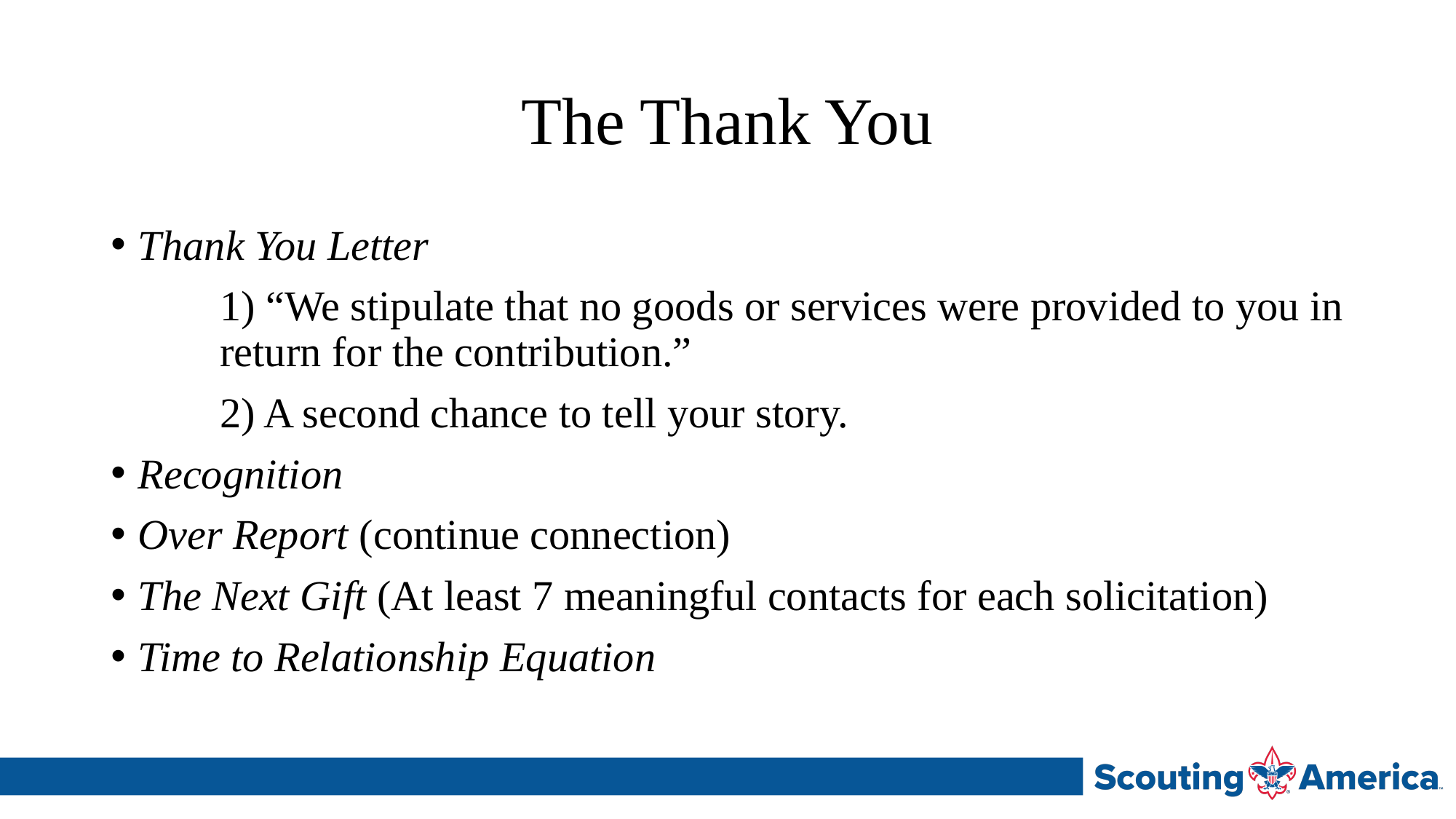

# The Thank You
Thank You Letter
	1) “We stipulate that no goods or services were provided to you in 	return for the contribution.”
	2) A second chance to tell your story.
Recognition
Over Report (continue connection)
The Next Gift (At least 7 meaningful contacts for each solicitation)
Time to Relationship Equation